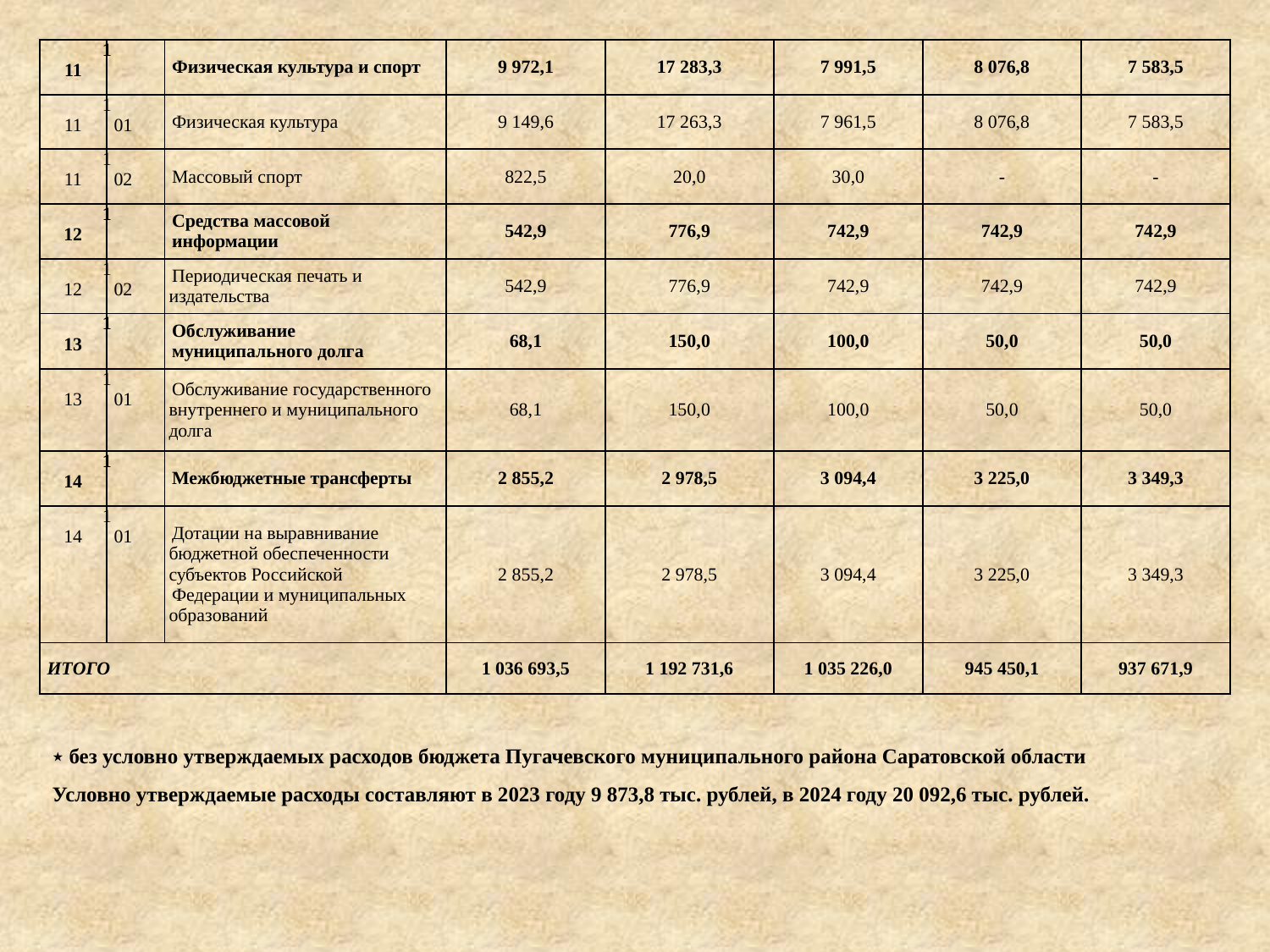

| 111 |  | Физическая культура и спорт | 9 972,1 | 17 283,3 | 7 991,5 | 8 076,8 | 7 583,5 |
| --- | --- | --- | --- | --- | --- | --- | --- |
| 111 | 01 | Физическая культура | 9 149,6 | 17 263,3 | 7 961,5 | 8 076,8 | 7 583,5 |
| 111 | 02 | Массовый спорт | 822,5 | 20,0 | 30,0 | - | - |
| 112 |  | Средства массовой информации | 542,9 | 776,9 | 742,9 | 742,9 | 742,9 |
| 112 | 02 | Периодическая печать и издательства | 542,9 | 776,9 | 742,9 | 742,9 | 742,9 |
| 113 |  | Обслуживание муниципального долга | 68,1 | 150,0 | 100,0 | 50,0 | 50,0 |
| 113 | 01 | Обслуживание государственного внутреннего и муниципального долга | 68,1 | 150,0 | 100,0 | 50,0 | 50,0 |
| 114 |  | Межбюджетные трансферты | 2 855,2 | 2 978,5 | 3 094,4 | 3 225,0 | 3 349,3 |
| 114 | 01 | Дотации на выравнивание бюджетной обеспеченности субъектов Российской Федерации и муниципальных образований | 2 855,2 | 2 978,5 | 3 094,4 | 3 225,0 | 3 349,3 |
| ИТОГО |  |  | 1 036 693,5 | 1 192 731,6 | 1 035 226,0 | 945 450,1 | 937 671,9 |
٭ без условно утверждаемых расходов бюджета Пугачевского муниципального района Саратовской области
Условно утверждаемые расходы составляют в 2023 году 9 873,8 тыс. рублей, в 2024 году 20 092,6 тыс. рублей.